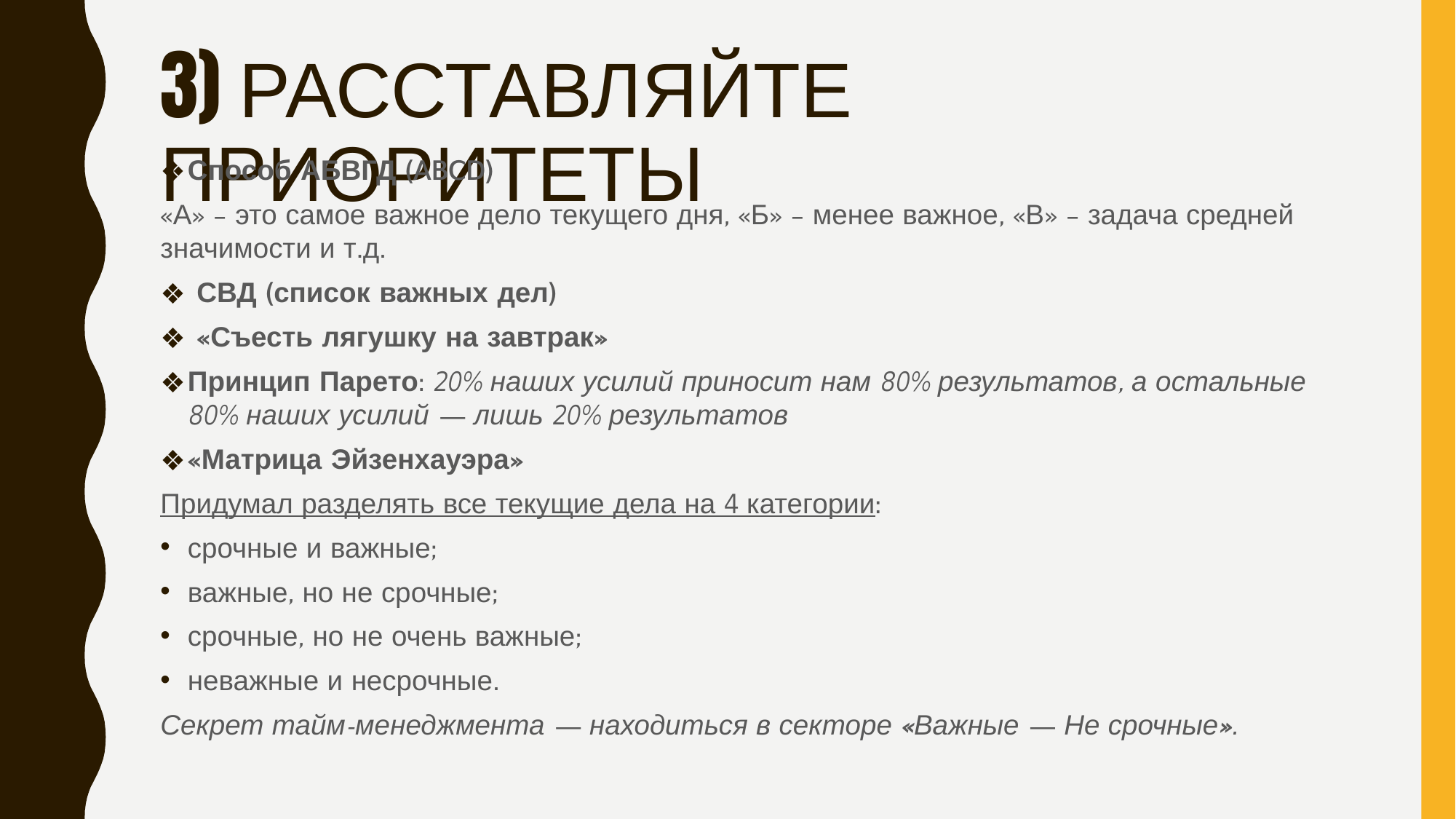

# 3) РАССТАВЛЯЙТЕ ПРИОРИТЕТЫ
Способ АБВГД (ABCD)
«А» – это самое важное дело текущего дня, «Б» – менее важное, «В» – задача средней значимости и т.д.
 СВД (список важных дел)
 «Съесть лягушку на завтрак»
Принцип Парето: 20% наших усилий приносит нам 80% результатов, а остальные 80% наших усилий — лишь 20% результатов
«Матрица Эйзенхауэра»
Придумал разделять все текущие дела на 4 категории:
срочные и важные;
важные, но не срочные;
срочные, но не очень важные;
неважные и несрочные.
Секрет тайм-менеджмента — находиться в секторе «Важные — Не срочные».